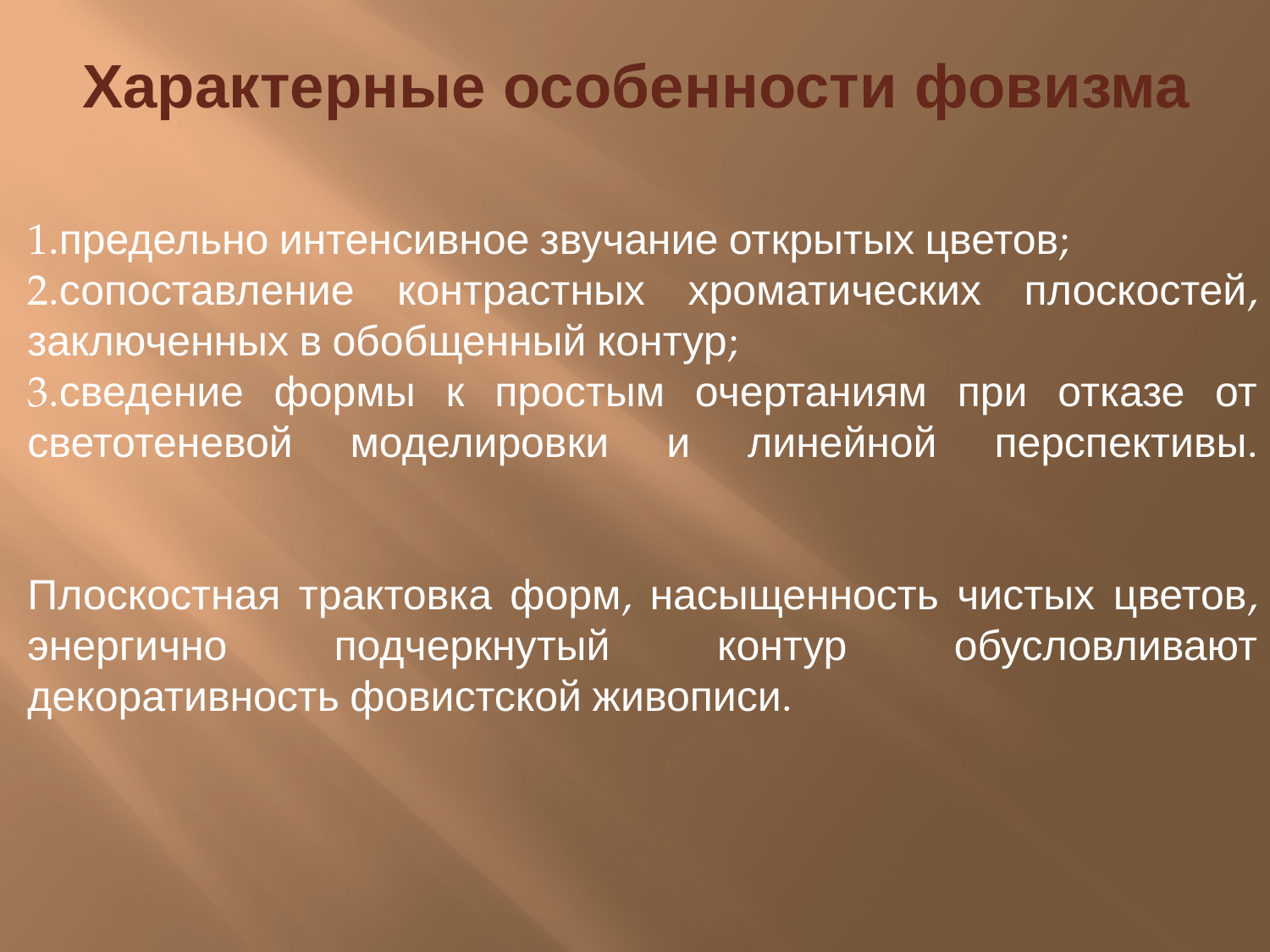

# Характерные особенности фовизма
1.предельно интенсивное звучание открытых цветов;
2.сопоставление контрастных хроматических плоскостей, заключенных в обобщенный контур;
3.сведение формы к простым очертаниям при отказе от светотеневой моделировки и линейной перспективы.

Плоскостная трактовка форм, насыщенность чистых цветов, энергично подчеркнутый контур обусловливают декоративность фовистской живописи.